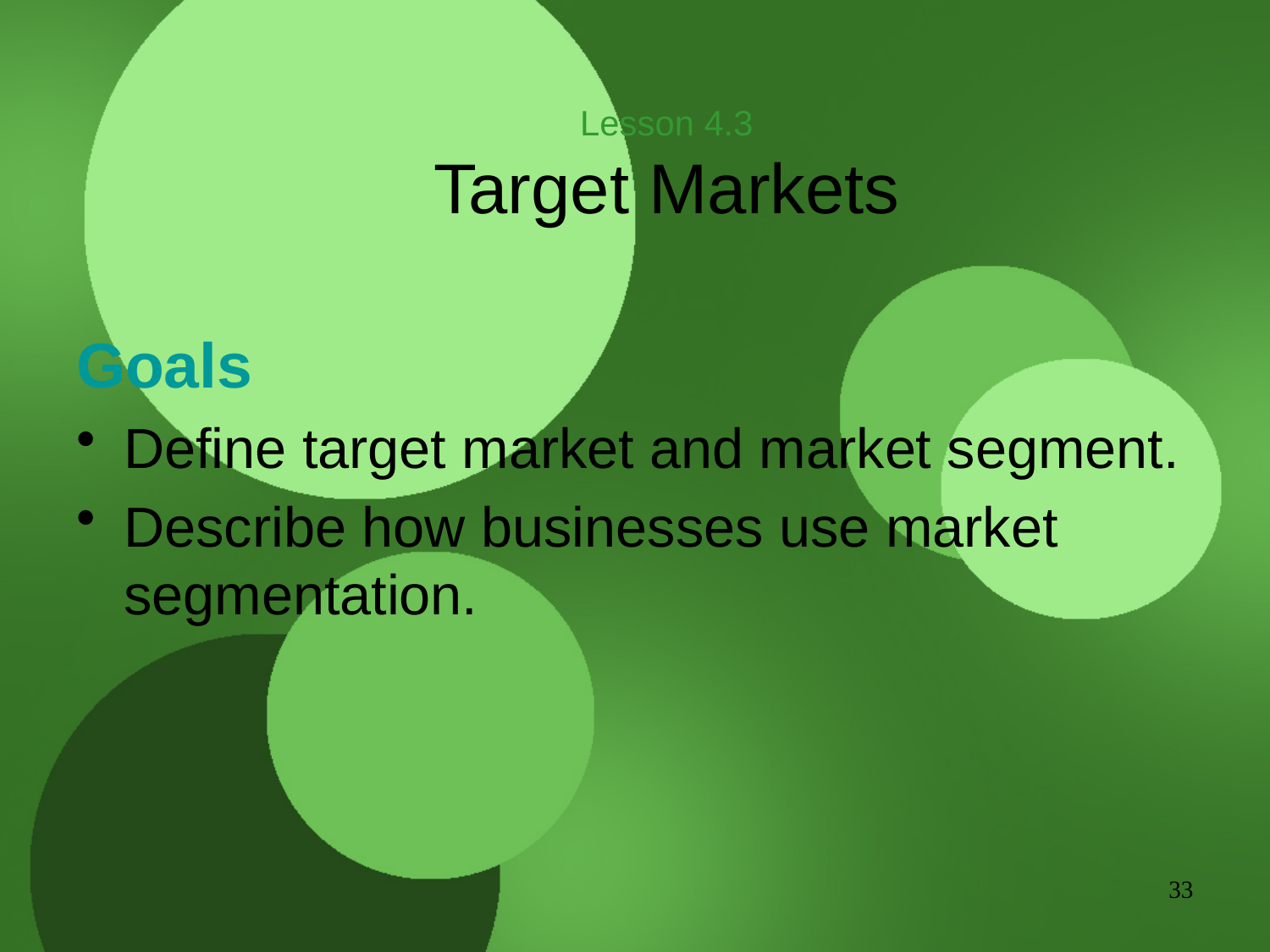

# Lesson 4.3 Target Markets
Goals
Define target market and market segment.
Describe how businesses use market segmentation.
33